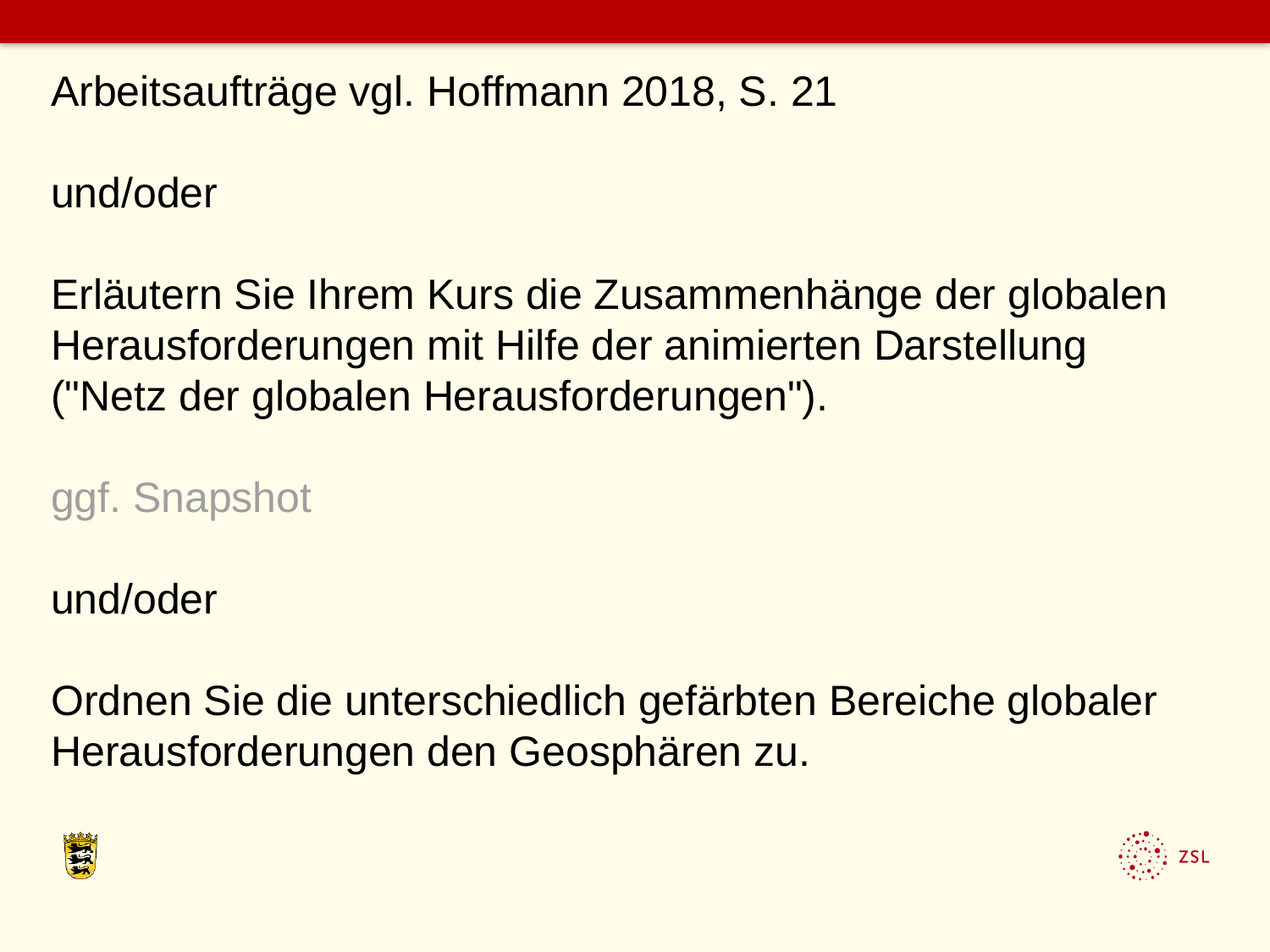

Arbeitsaufträge vgl. Hoffmann 2018, S. 21

und/oder

Erläutern Sie Ihrem Kurs die Zusammenhänge der globalen
Herausforderungen mit Hilfe der animierten Darstellung
("Netz der globalen Herausforderungen").

ggf. Snapshot

und/oder

Ordnen Sie die unterschiedlich gefärbten Bereiche globaler
Herausforderungen den Geosphären zu.